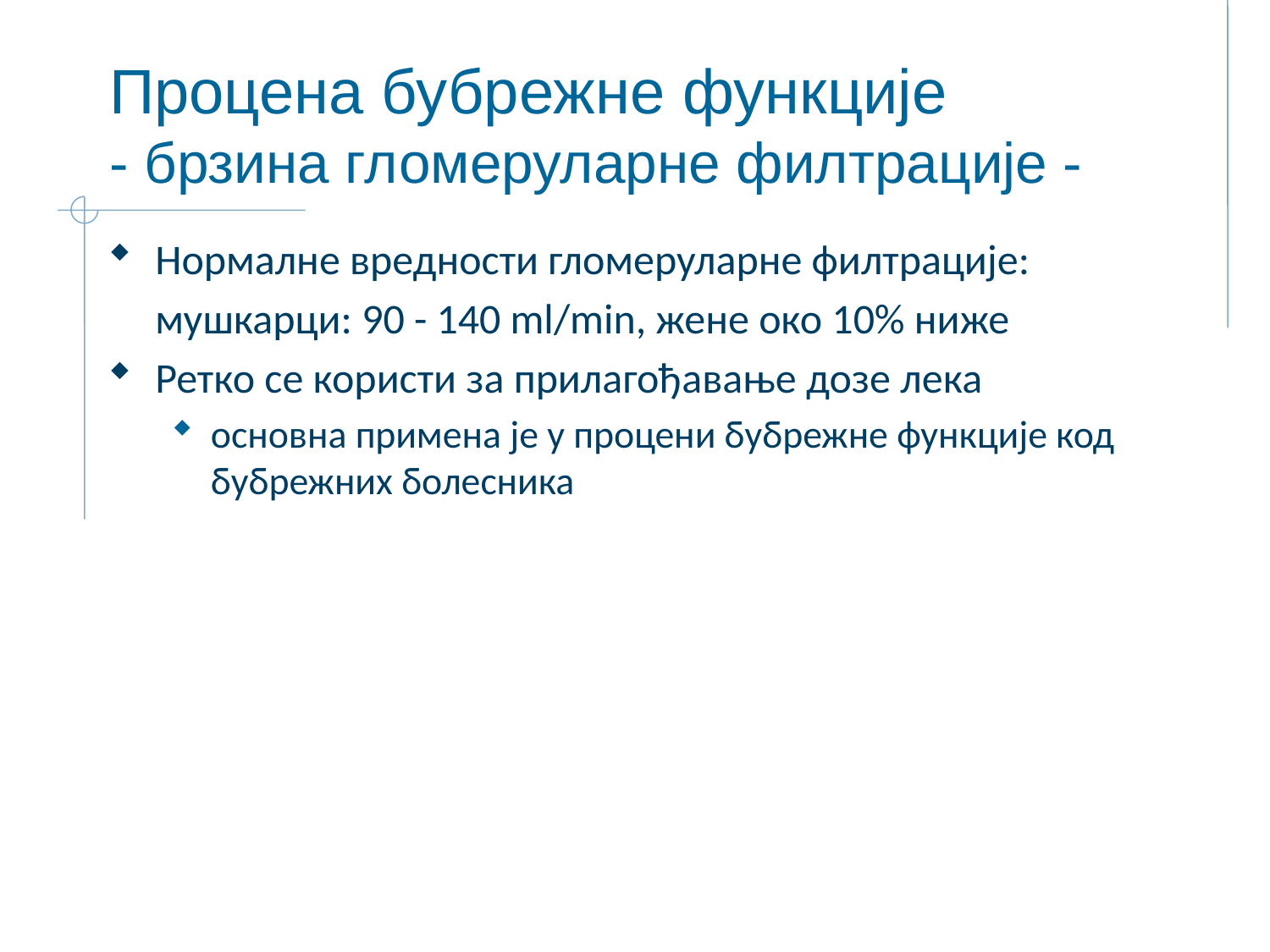

# Процена бубрежне функције - брзина гломеруларне филтрације -
Нормалне вредности гломеруларне филтрације:
	мушкарци: 90 - 140 ml/min, жене око 10% ниже
Ретко се користи за прилагођавање дозе лека
основна примена је у процени бубрежне функције код бубрежних болесника